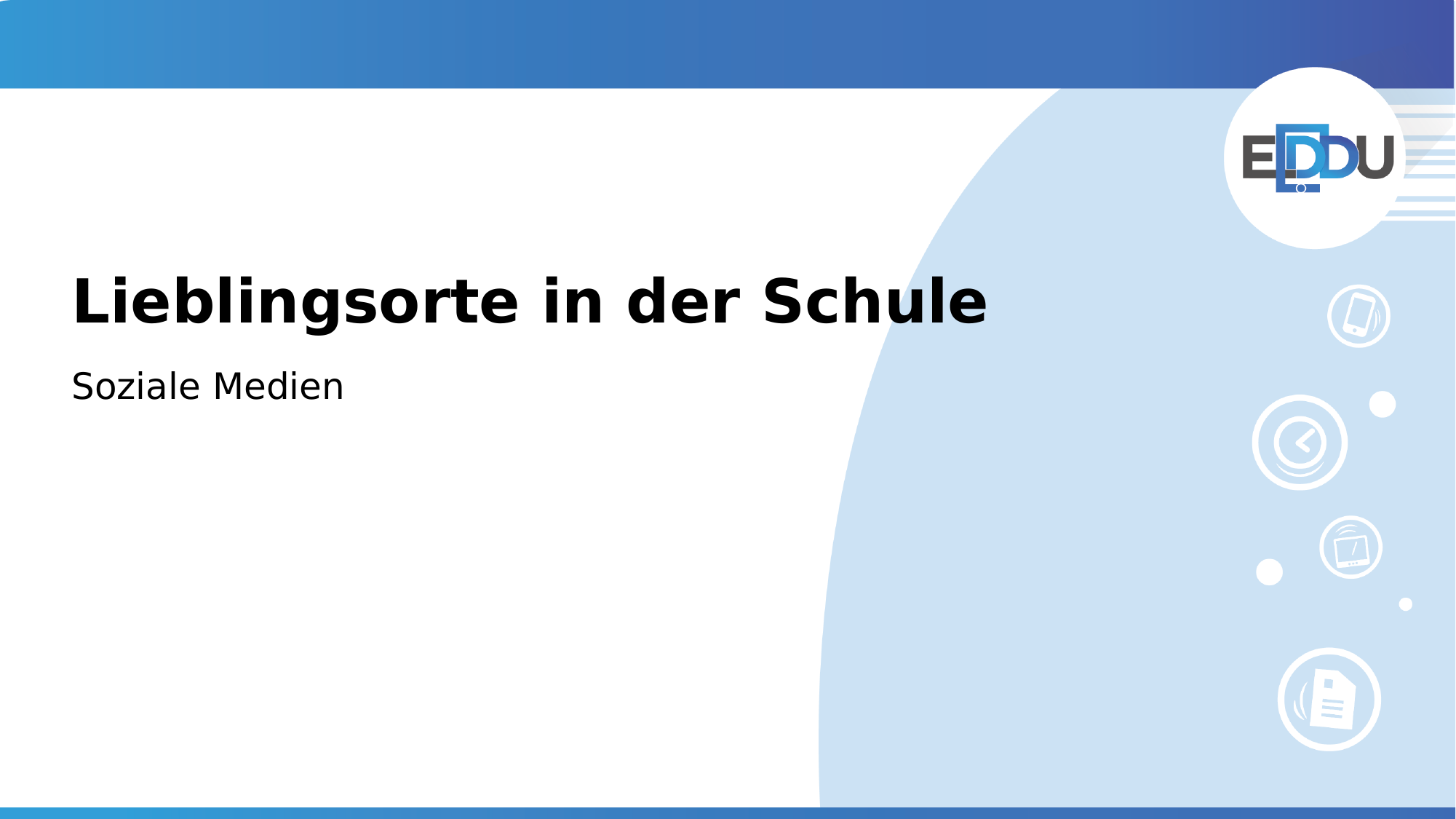

# Lieblingsorte in der Schule
Soziale Medien